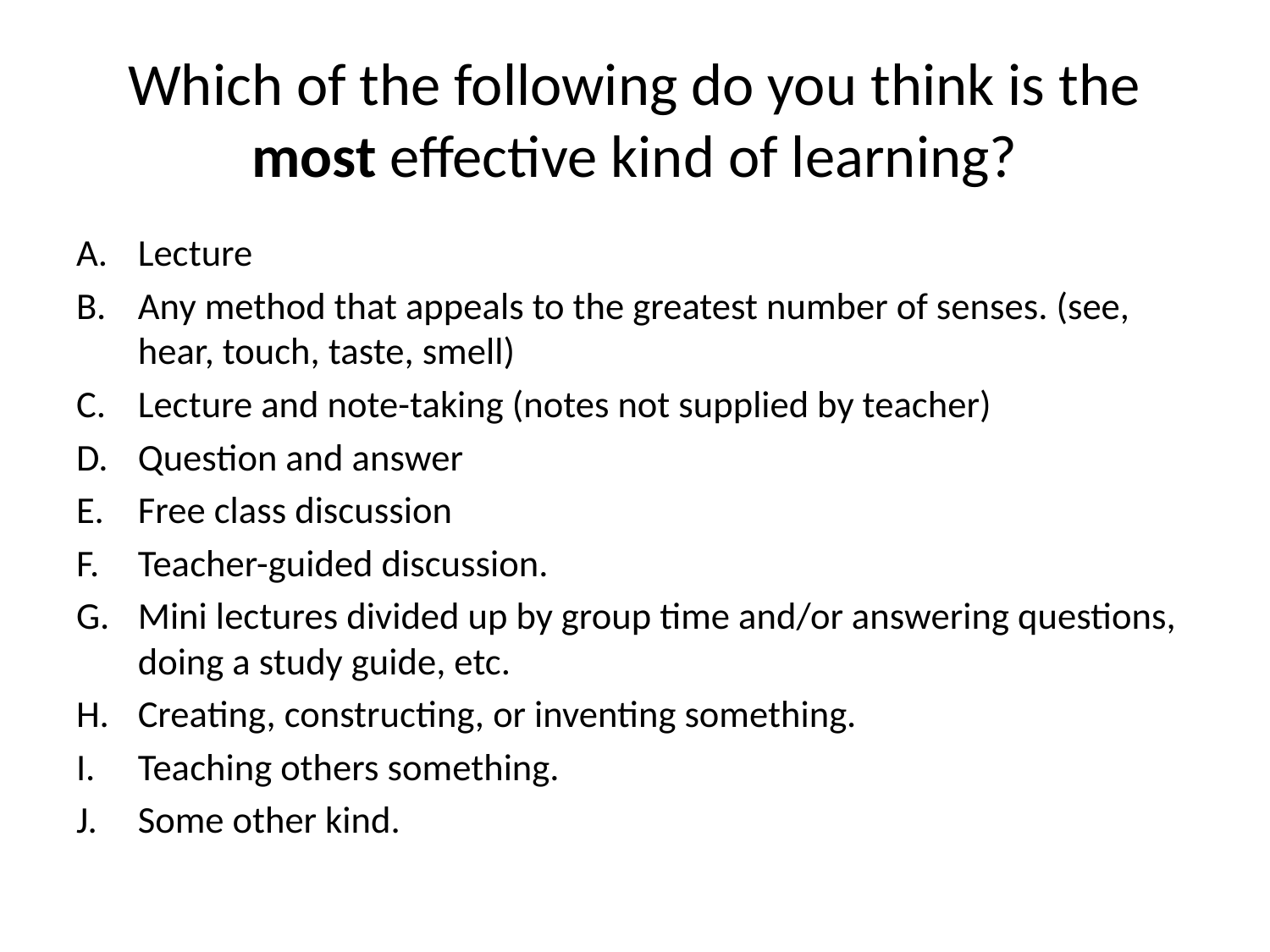

# Which of the following do you think is the most effective kind of learning?
Lecture
Any method that appeals to the greatest number of senses. (see, hear, touch, taste, smell)
Lecture and note-taking (notes not supplied by teacher)
Question and answer
Free class discussion
Teacher-guided discussion.
Mini lectures divided up by group time and/or answering questions, doing a study guide, etc.
Creating, constructing, or inventing something.
Teaching others something.
Some other kind.